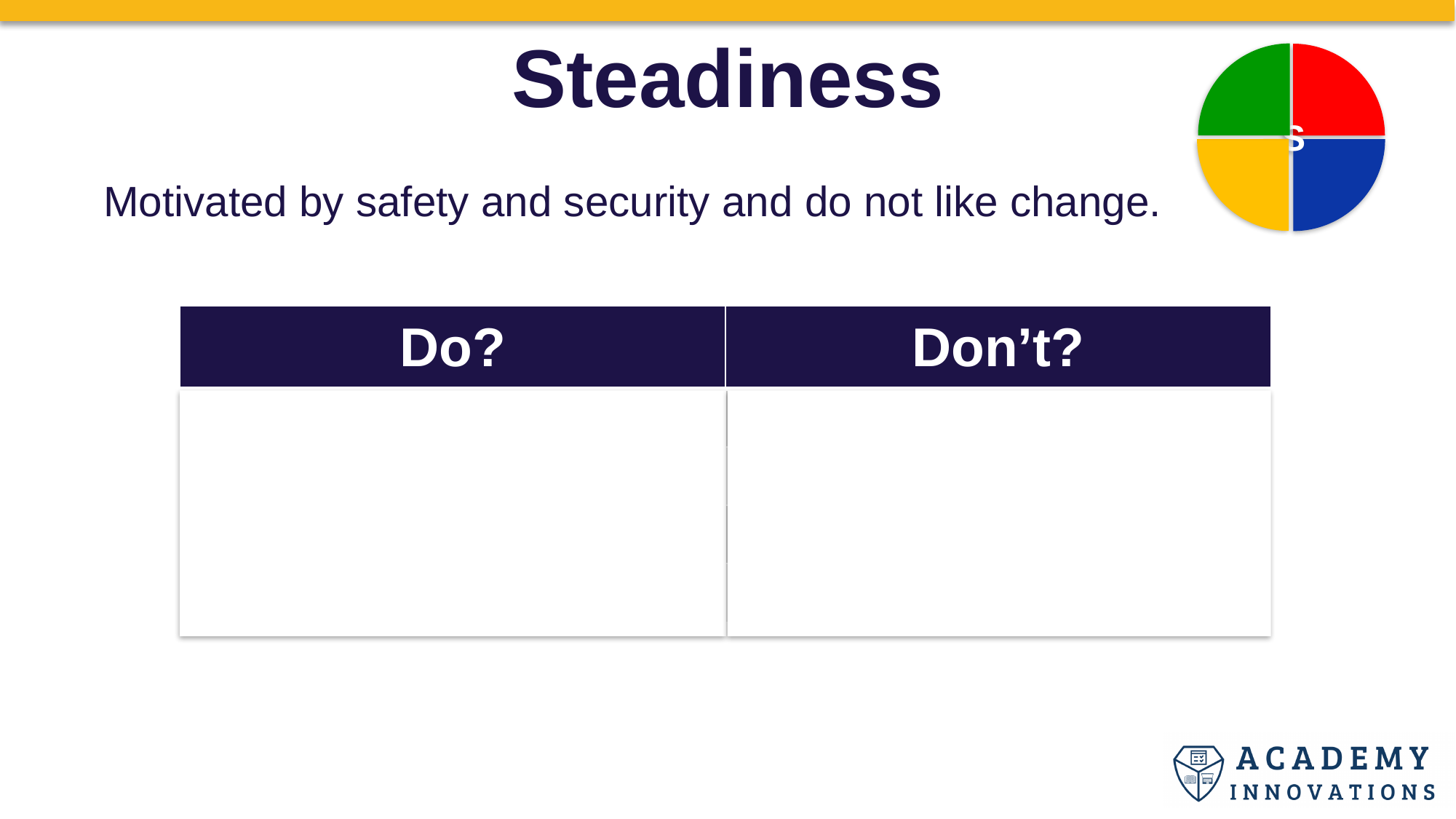

Steadiness

S

Motivated by safety and security and do not like change.
| Do? | Don’t? |
| --- | --- |
| Show that you care | Be indifferent |
| Plan for changes | Enact immediate change |
| Give them time to process | Push for quick decisions |
| Be consistent | Be demanding |